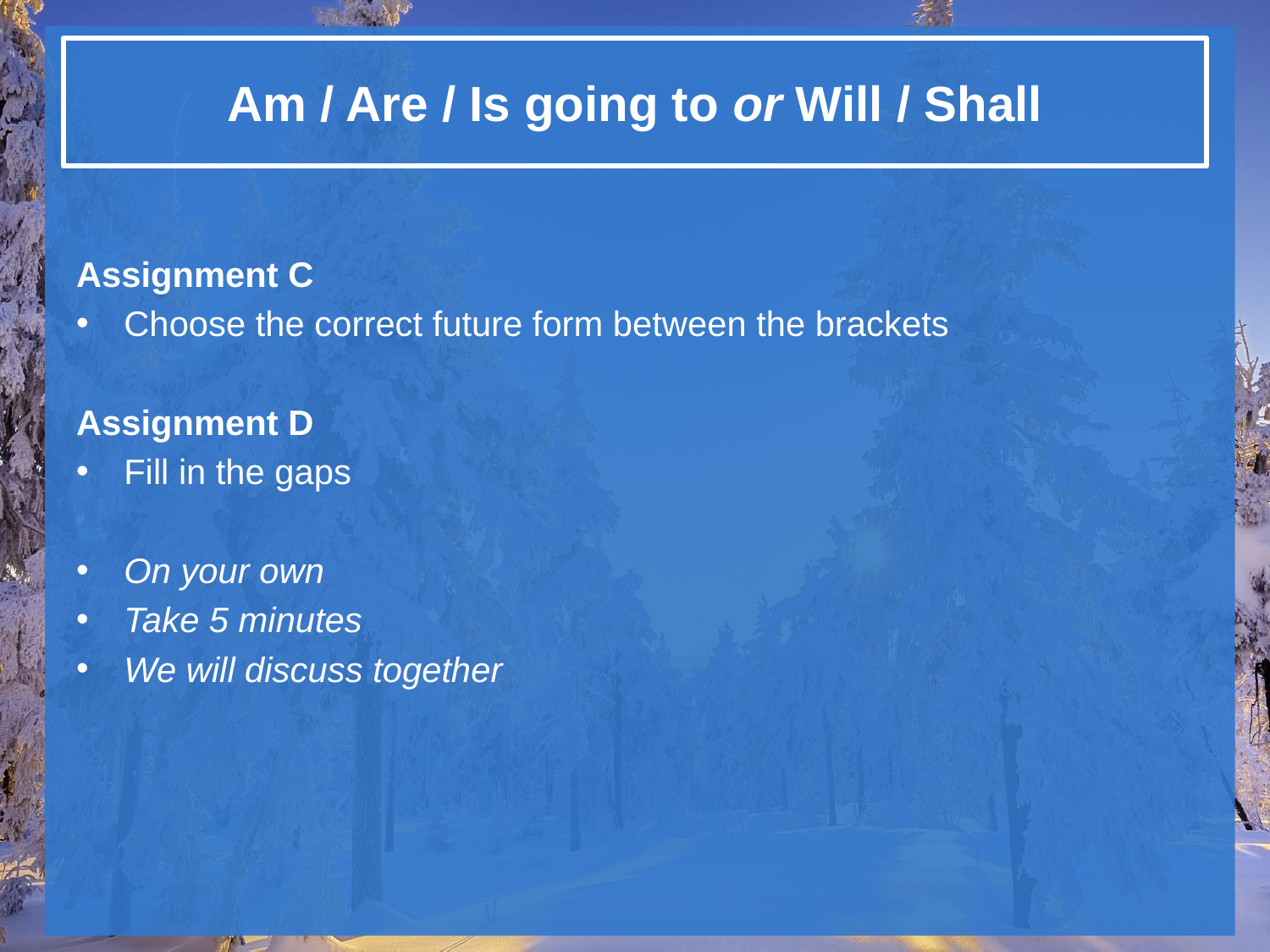

# Am / Are / Is going to or Will / Shall

Assignment C
Choose the correct future form between the brackets

Assignment D
Fill in the gaps

On your own
Take 5 minutes
We will discuss together